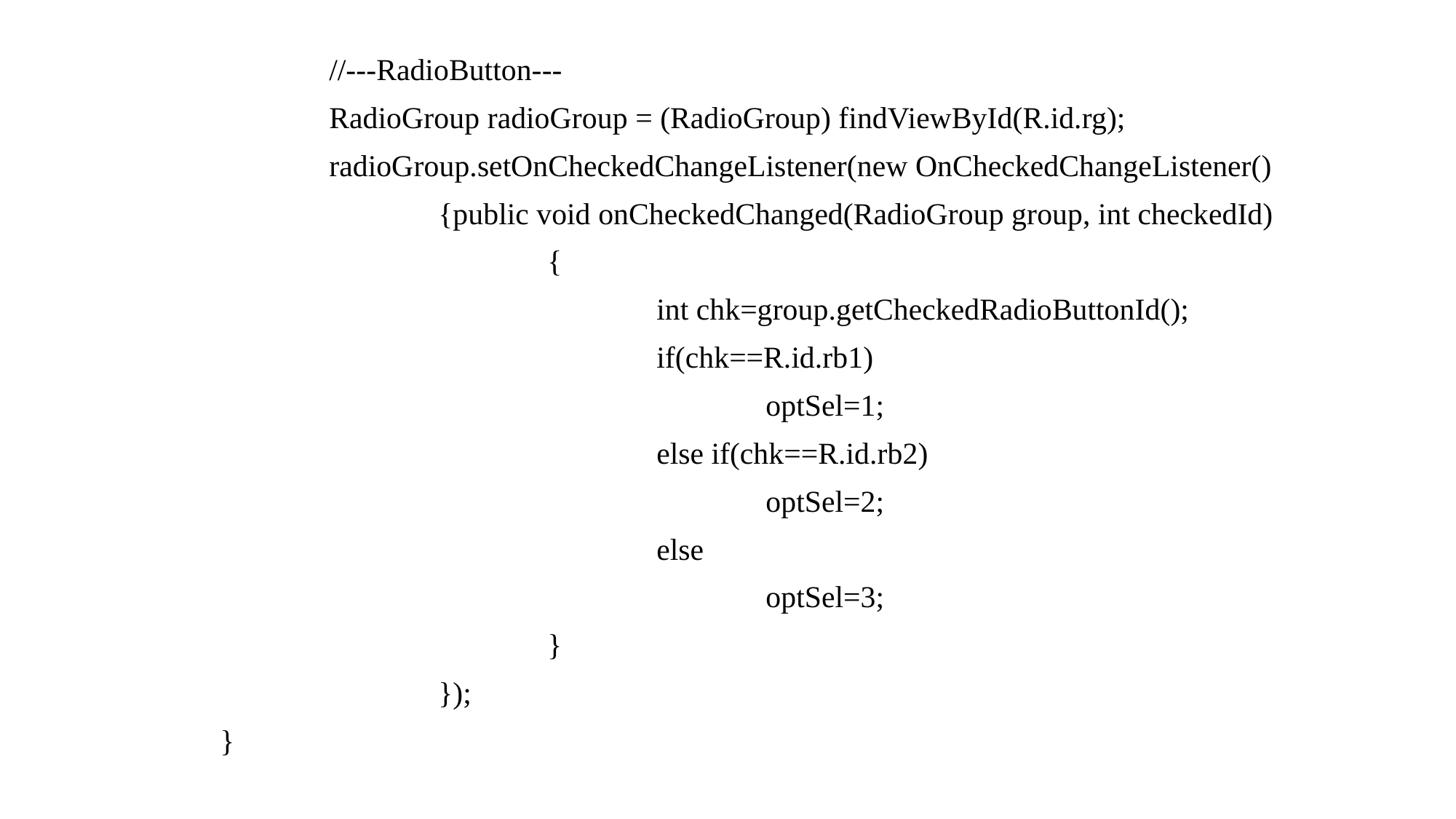

//---RadioButton---
		RadioGroup radioGroup = (RadioGroup) findViewById(R.id.rg);
		radioGroup.setOnCheckedChangeListener(new OnCheckedChangeListener()
			{public void onCheckedChanged(RadioGroup group, int checkedId)
				{
					int chk=group.getCheckedRadioButtonId();
					if(chk==R.id.rb1)
						optSel=1;
					else if(chk==R.id.rb2)
						optSel=2;
					else
						optSel=3;
				}
			});
	}